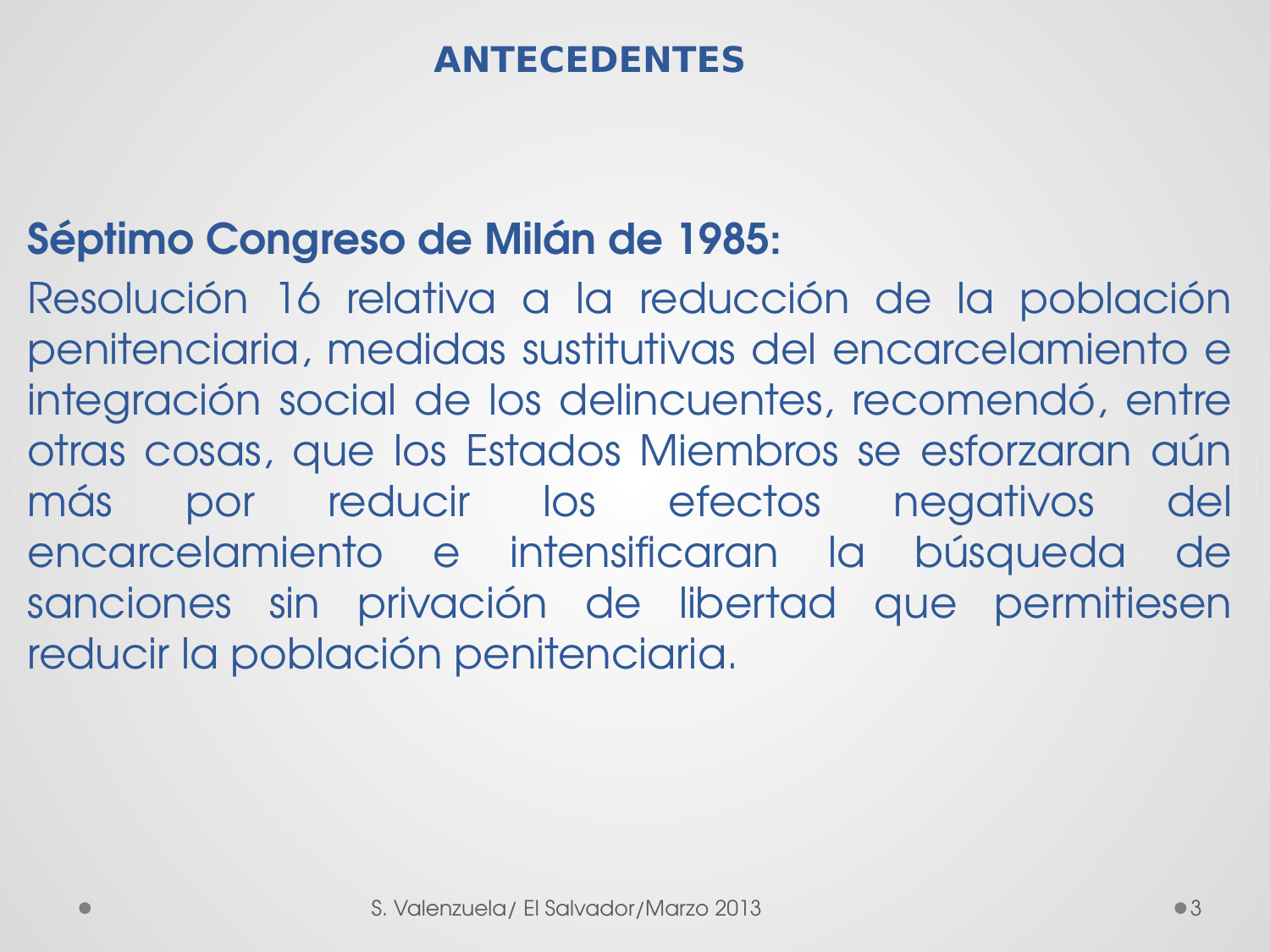

# ANTECEDENTES

Séptimo Congreso de Milán de 1985:
Resolución 16 relativa a la reducción de la población penitenciaria, medidas sustitutivas del encarcelamiento e integración social de los delincuentes, recomendó, entre otras cosas, que los Estados Miembros se esforzaran aún más por reducir los efectos negativos del encarcelamiento e intensificaran la búsqueda de sanciones sin privación de libertad que permitiesen reducir la población penitenciaria.

3
S. Valenzuela/ El Salvador/Marzo 2013